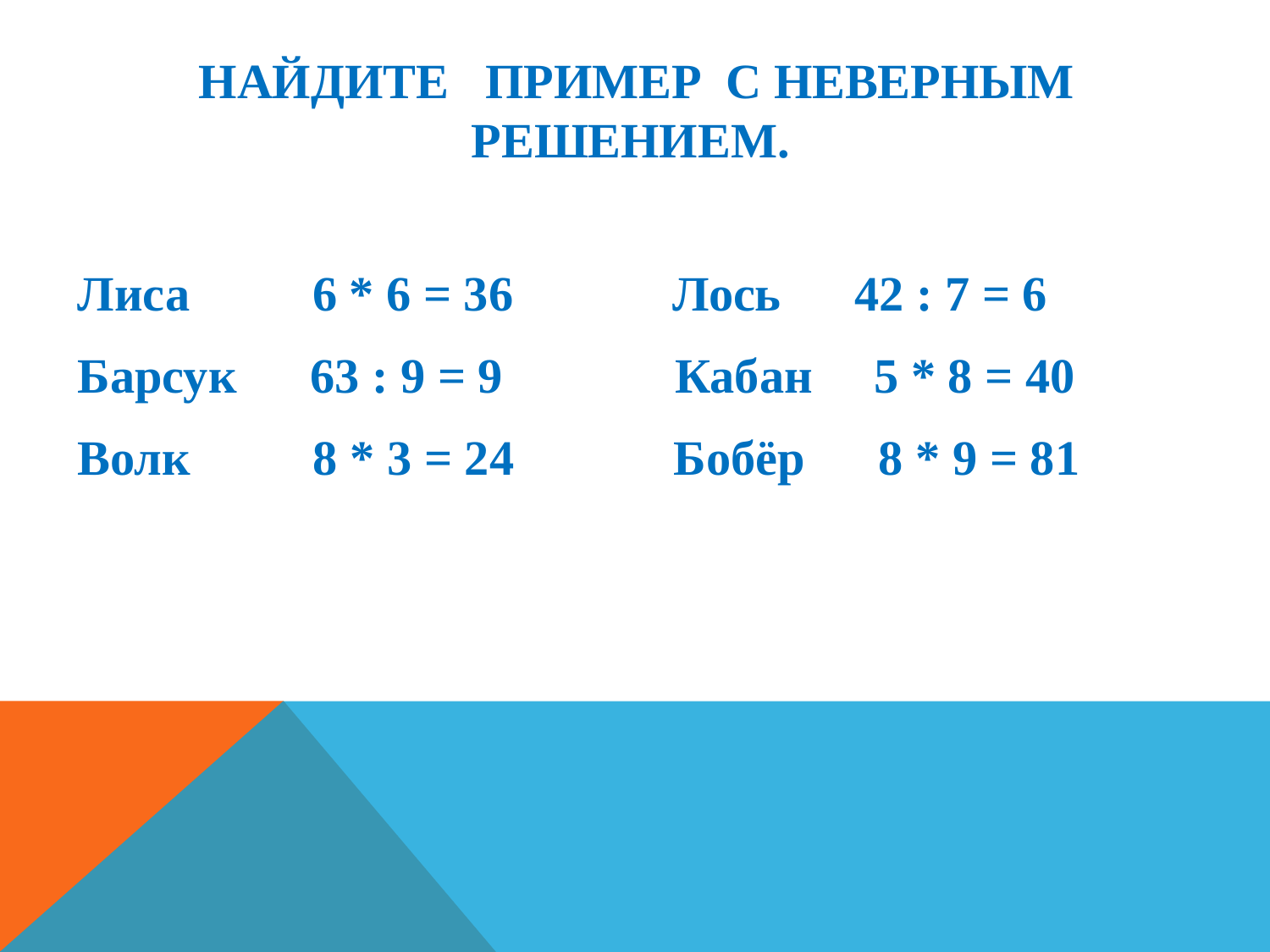

# Найдите   пример  с неверным решением.
Лиса          6 * 6 = 36             Лось      42 : 7 = 6
Барсук      63 : 9 = 9              Кабан     5 * 8 = 40
Волк          8 * 3 = 24             Бобёр      8 * 9 = 81